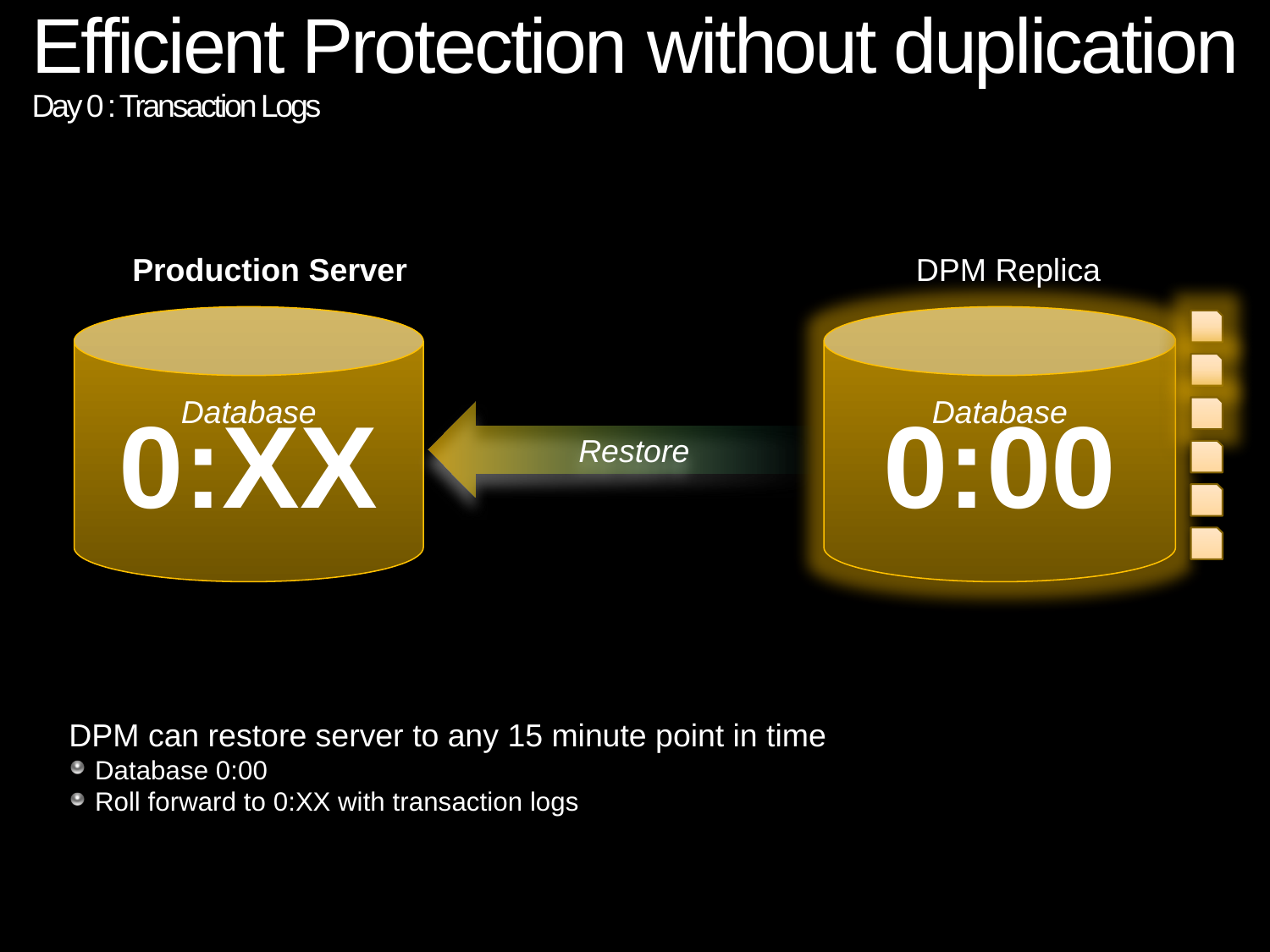

# Efficient Protection without duplication Day 0 : Transaction Logs
Production Server
DPM Replica
Database

0:XX

Database

0:00

Restore
DPM can restore server to any 15 minute point in time
 Database 0:00
 Roll forward to 0:XX with transaction logs